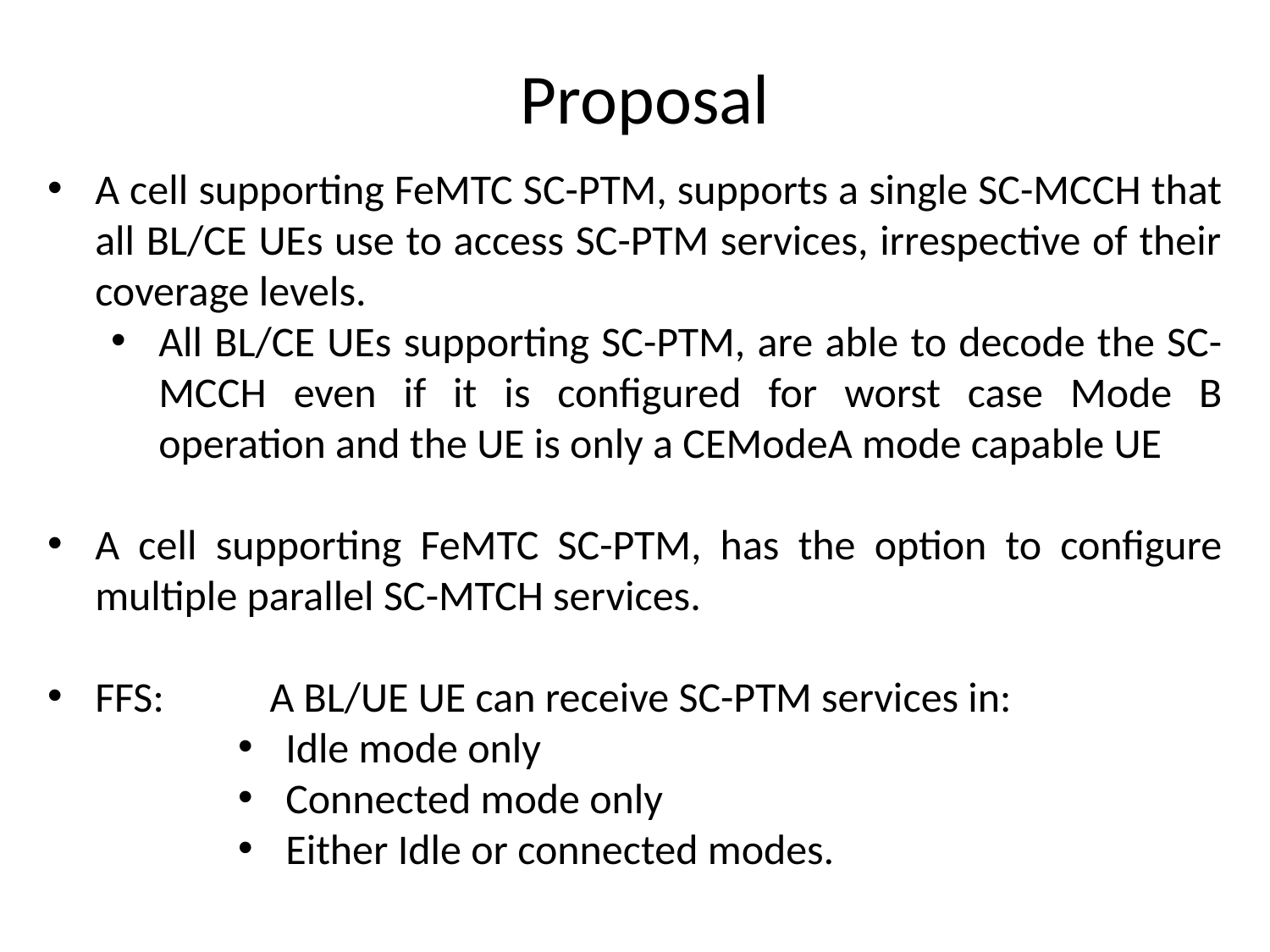

# Proposal
A cell supporting FeMTC SC-PTM, supports a single SC-MCCH that all BL/CE UEs use to access SC-PTM services, irrespective of their coverage levels.
All BL/CE UEs supporting SC-PTM, are able to decode the SC-MCCH even if it is configured for worst case Mode B operation and the UE is only a CEModeA mode capable UE

A cell supporting FeMTC SC-PTM, has the option to configure multiple parallel SC-MTCH services.

FFS:	     A BL/UE UE can receive SC-PTM services in:
Idle mode only
Connected mode only
Either Idle or connected modes.